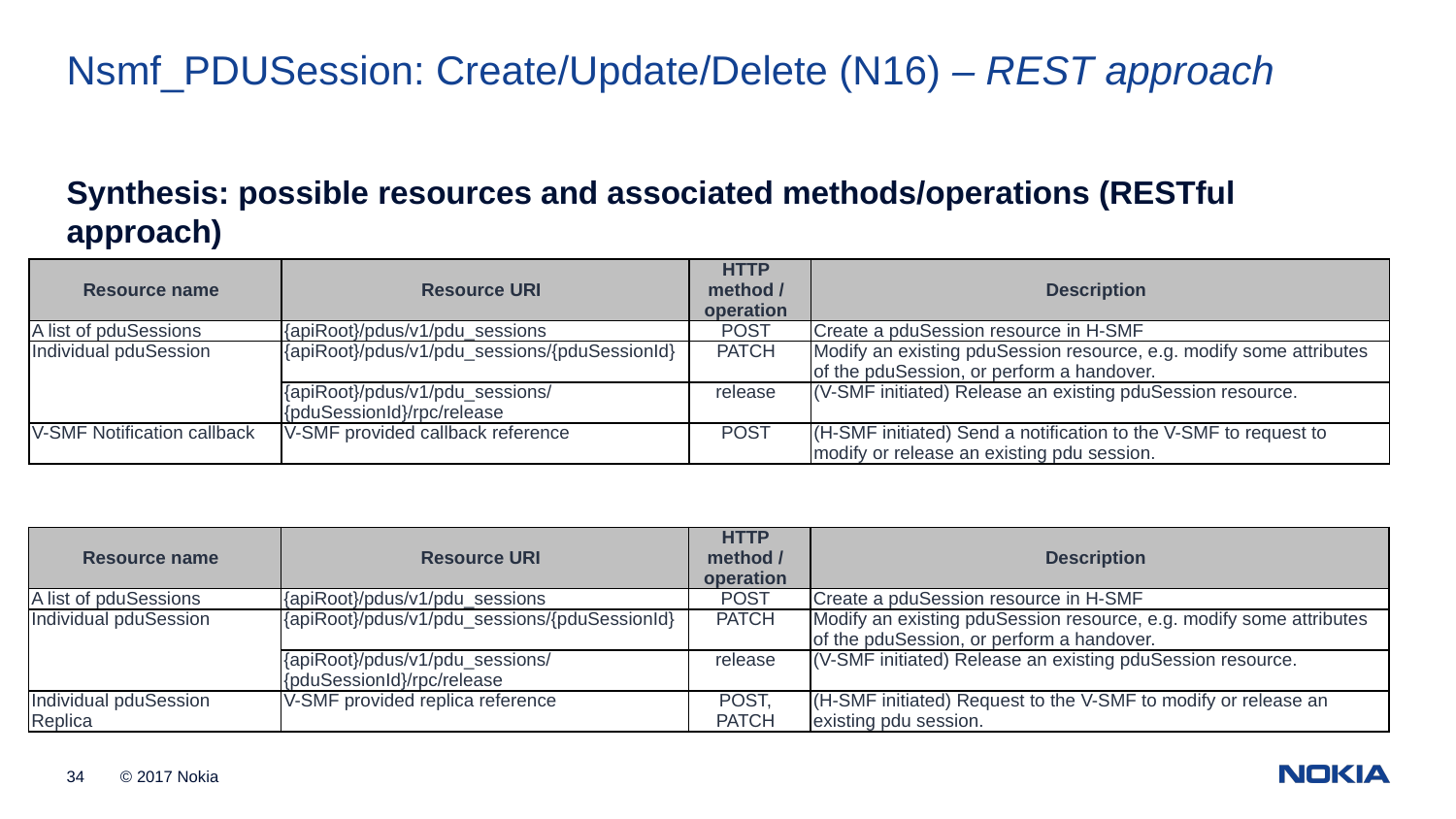

Nsmf_PDUSession: Create/Update/Delete (N16) – REST approach
Synthesis: possible resources and associated methods/operations (RESTful approach)
Sol. 1:

Sol. 2:

| Resource name | Resource URI | HTTP method / operation | Description |
| --- | --- | --- | --- |
| A list of pduSessions | {apiRoot}/pdus/v1/pdu\_sessions | POST | Create a pduSession resource in H-SMF |
| Individual pduSession | {apiRoot}/pdus/v1/pdu\_sessions/{pduSessionId} | PATCH | Modify an existing pduSession resource, e.g. modify some attributes of the pduSession, or perform a handover. |
|  | {apiRoot}/pdus/v1/pdu\_sessions/{pduSessionId}/rpc/release | release | (V-SMF initiated) Release an existing pduSession resource. |
| V-SMF Notification callback | V-SMF provided callback reference | POST | (H-SMF initiated) Send a notification to the V-SMF to request to modify or release an existing pdu session. |
| Resource name | Resource URI | HTTP method / operation | Description |
| --- | --- | --- | --- |
| A list of pduSessions | {apiRoot}/pdus/v1/pdu\_sessions | POST | Create a pduSession resource in H-SMF |
| Individual pduSession | {apiRoot}/pdus/v1/pdu\_sessions/{pduSessionId} | PATCH | Modify an existing pduSession resource, e.g. modify some attributes of the pduSession, or perform a handover. |
|  | {apiRoot}/pdus/v1/pdu\_sessions/{pduSessionId}/rpc/release | release | (V-SMF initiated) Release an existing pduSession resource. |
| Individual pduSession Replica | V-SMF provided replica reference | POST, PATCH | (H-SMF initiated) Request to the V-SMF to modify or release an existing pdu session. |